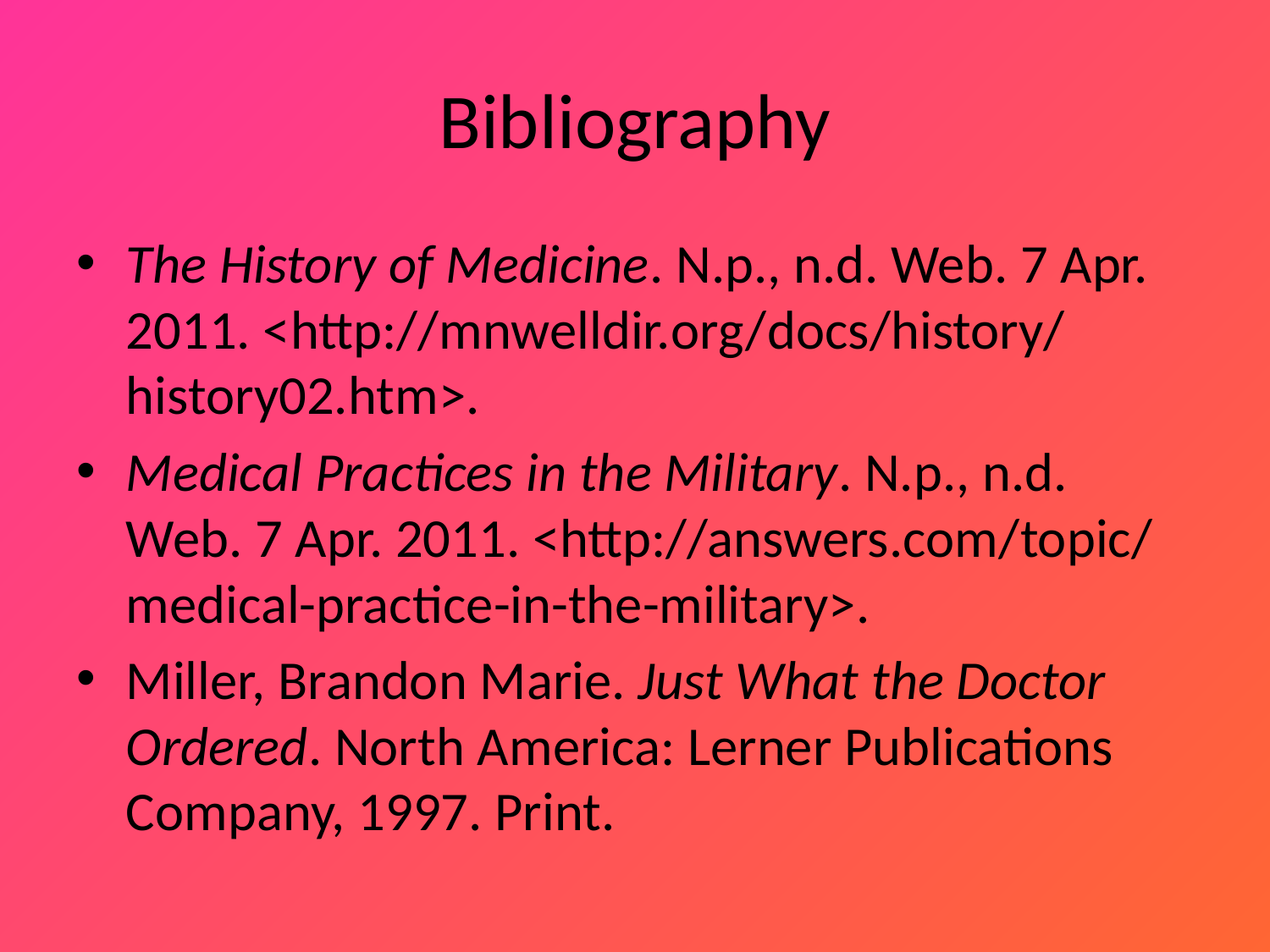

# Bibliography
The History of Medicine. N.p., n.d. Web. 7 Apr. 2011. <http://mnwelldir.org/‌docs/‌history/‌history02.htm>.
Medical Practices in the Military. N.p., n.d. Web. 7 Apr. 2011. <http://answers.com/‌topic/‌medical-practice-in-the-military>.
Miller, Brandon Marie. Just What the Doctor Ordered. North America: Lerner Publications Company, 1997. Print.